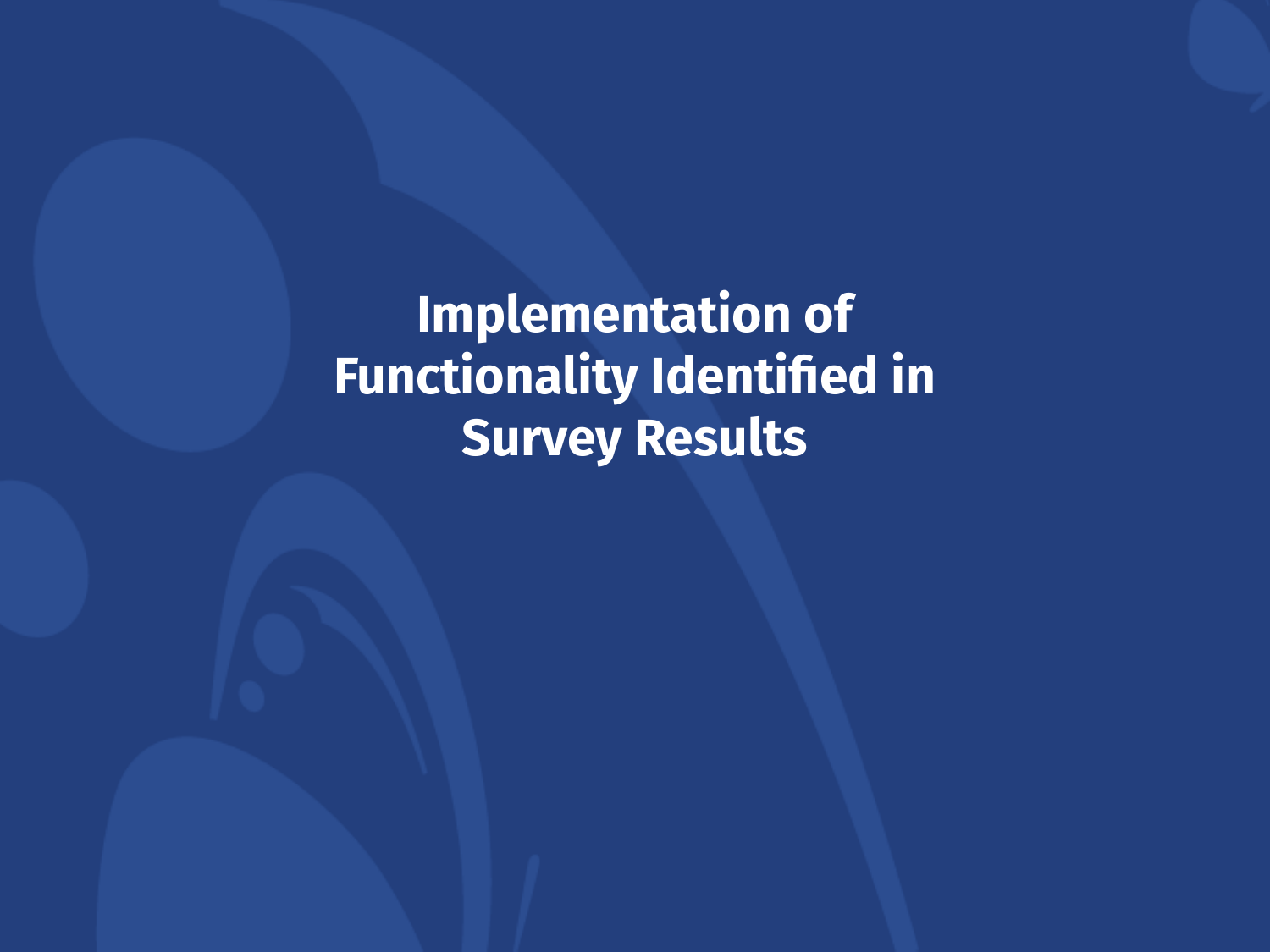

# Implementation of Functionality Identified in Survey Results